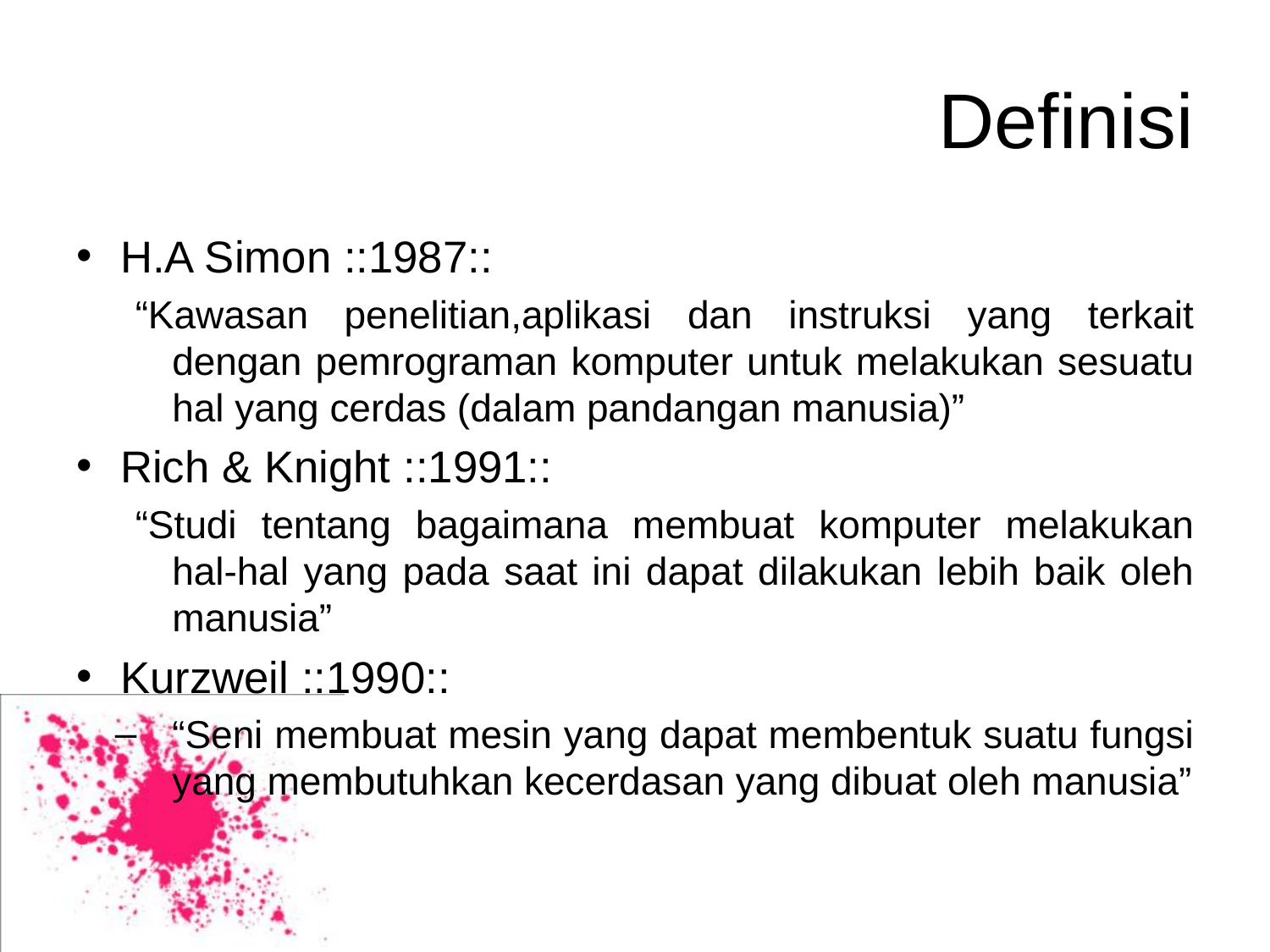

# Definisi
H.A Simon ::1987::
“Kawasan penelitian,aplikasi dan instruksi yang terkait dengan pemrograman komputer untuk melakukan sesuatu hal yang cerdas (dalam pandangan manusia)”
Rich & Knight ::1991::
“Studi tentang bagaimana membuat komputer melakukan hal-hal yang pada saat ini dapat dilakukan lebih baik oleh manusia”
Kurzweil ::1990::
“Seni membuat mesin yang dapat membentuk suatu fungsi yang membutuhkan kecerdasan yang dibuat oleh manusia”